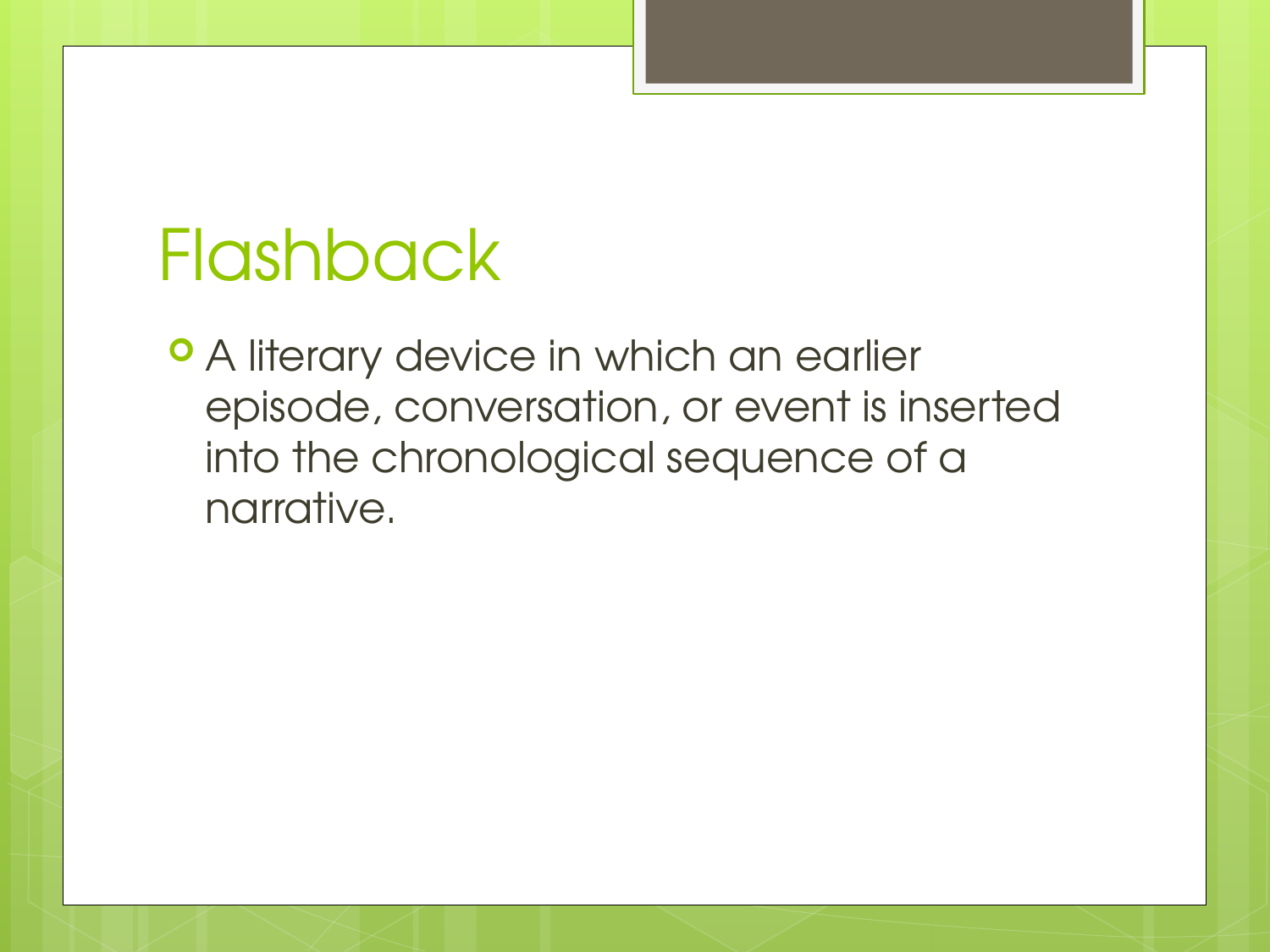

# Flashback
A literary device in which an earlier episode, conversation, or event is inserted into the chronological sequence of a narrative.